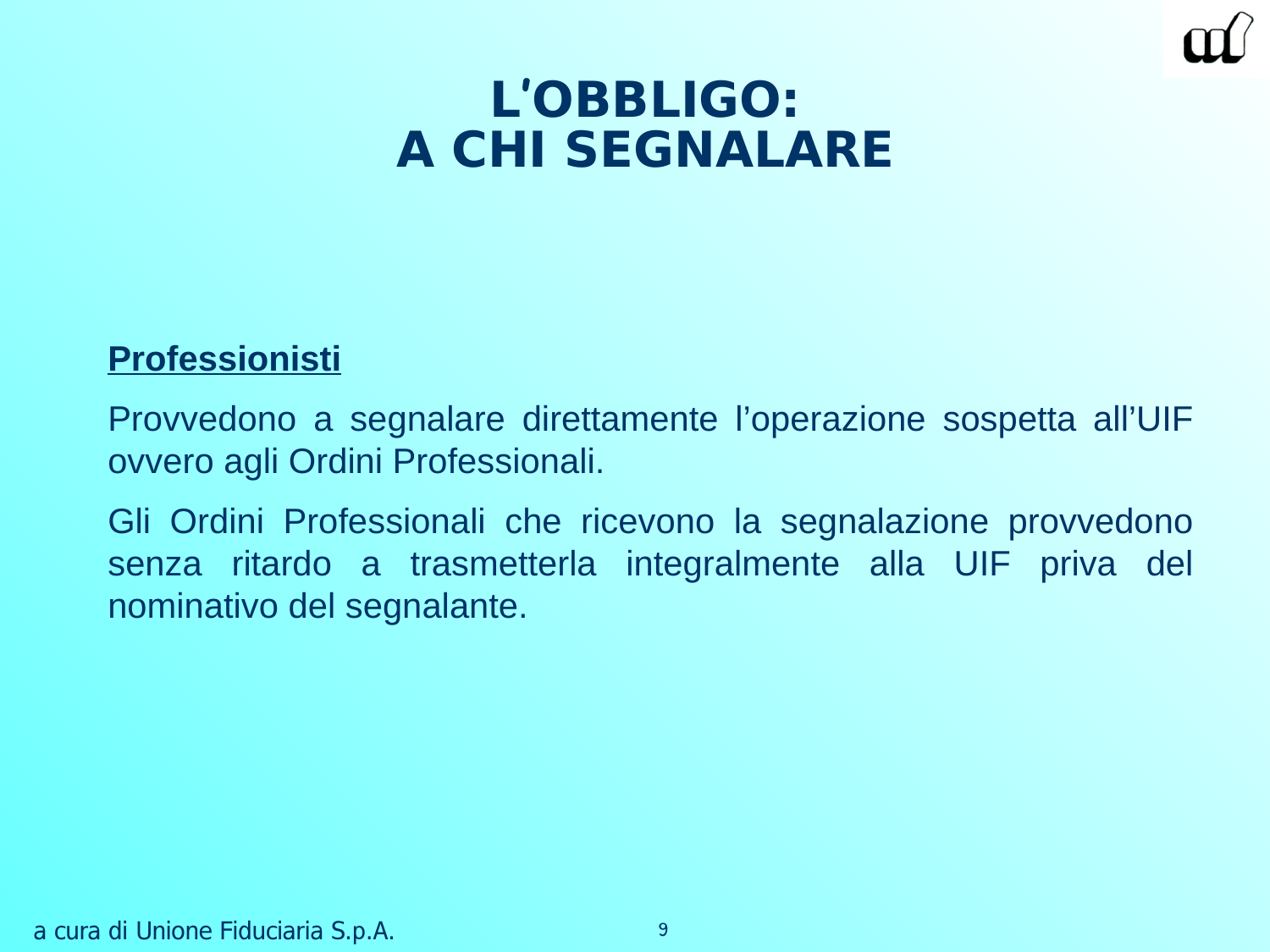

L’OBBLIGO:
A CHI SEGNALARE

Professionisti
Provvedono a segnalare direttamente l’operazione sospetta all’UIF ovvero agli Ordini Professionali.
Gli Ordini Professionali che ricevono la segnalazione provvedono senza ritardo a trasmetterla integralmente alla UIF priva del nominativo del segnalante.